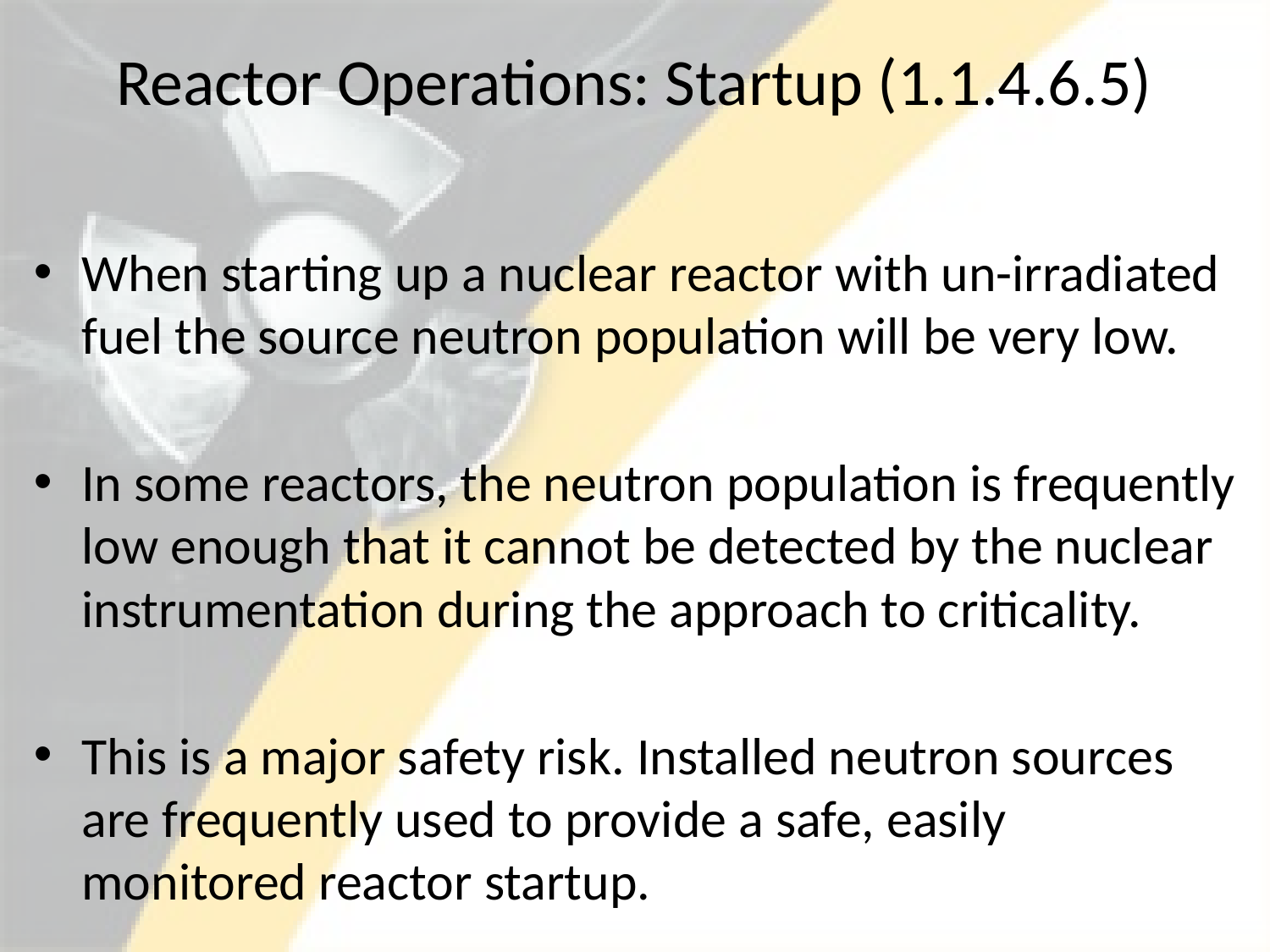

# Reactor Operations: Startup (1.1.4.6.5)
When starting up a nuclear reactor with un-irradiated fuel the source neutron population will be very low.

In some reactors, the neutron population is frequently low enough that it cannot be detected by the nuclear instrumentation during the approach to criticality.

This is a major safety risk. Installed neutron sources are frequently used to provide a safe, easily monitored reactor startup.